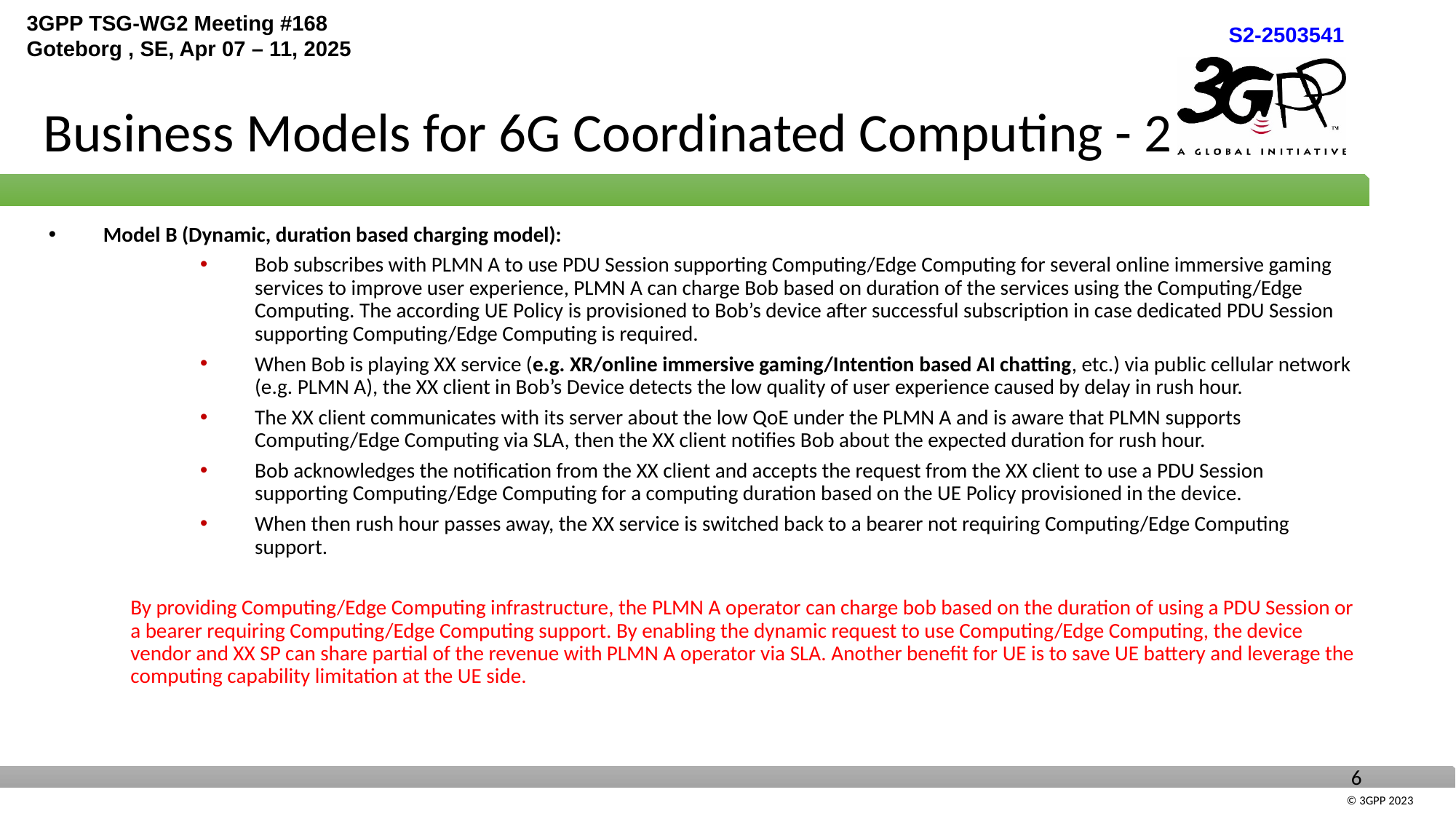

# Business Models for 6G Coordinated Computing - 2
Model B (Dynamic, duration based charging model):
Bob subscribes with PLMN A to use PDU Session supporting Computing/Edge Computing for several online immersive gaming services to improve user experience, PLMN A can charge Bob based on duration of the services using the Computing/Edge Computing. The according UE Policy is provisioned to Bob’s device after successful subscription in case dedicated PDU Session supporting Computing/Edge Computing is required.
When Bob is playing XX service (e.g. XR/online immersive gaming/Intention based AI chatting, etc.) via public cellular network (e.g. PLMN A), the XX client in Bob’s Device detects the low quality of user experience caused by delay in rush hour.
The XX client communicates with its server about the low QoE under the PLMN A and is aware that PLMN supports Computing/Edge Computing via SLA, then the XX client notifies Bob about the expected duration for rush hour.
Bob acknowledges the notification from the XX client and accepts the request from the XX client to use a PDU Session supporting Computing/Edge Computing for a computing duration based on the UE Policy provisioned in the device.
When then rush hour passes away, the XX service is switched back to a bearer not requiring Computing/Edge Computing support.

By providing Computing/Edge Computing infrastructure, the PLMN A operator can charge bob based on the duration of using a PDU Session or a bearer requiring Computing/Edge Computing support. By enabling the dynamic request to use Computing/Edge Computing, the device vendor and XX SP can share partial of the revenue with PLMN A operator via SLA. Another benefit for UE is to save UE battery and leverage the computing capability limitation at the UE side.